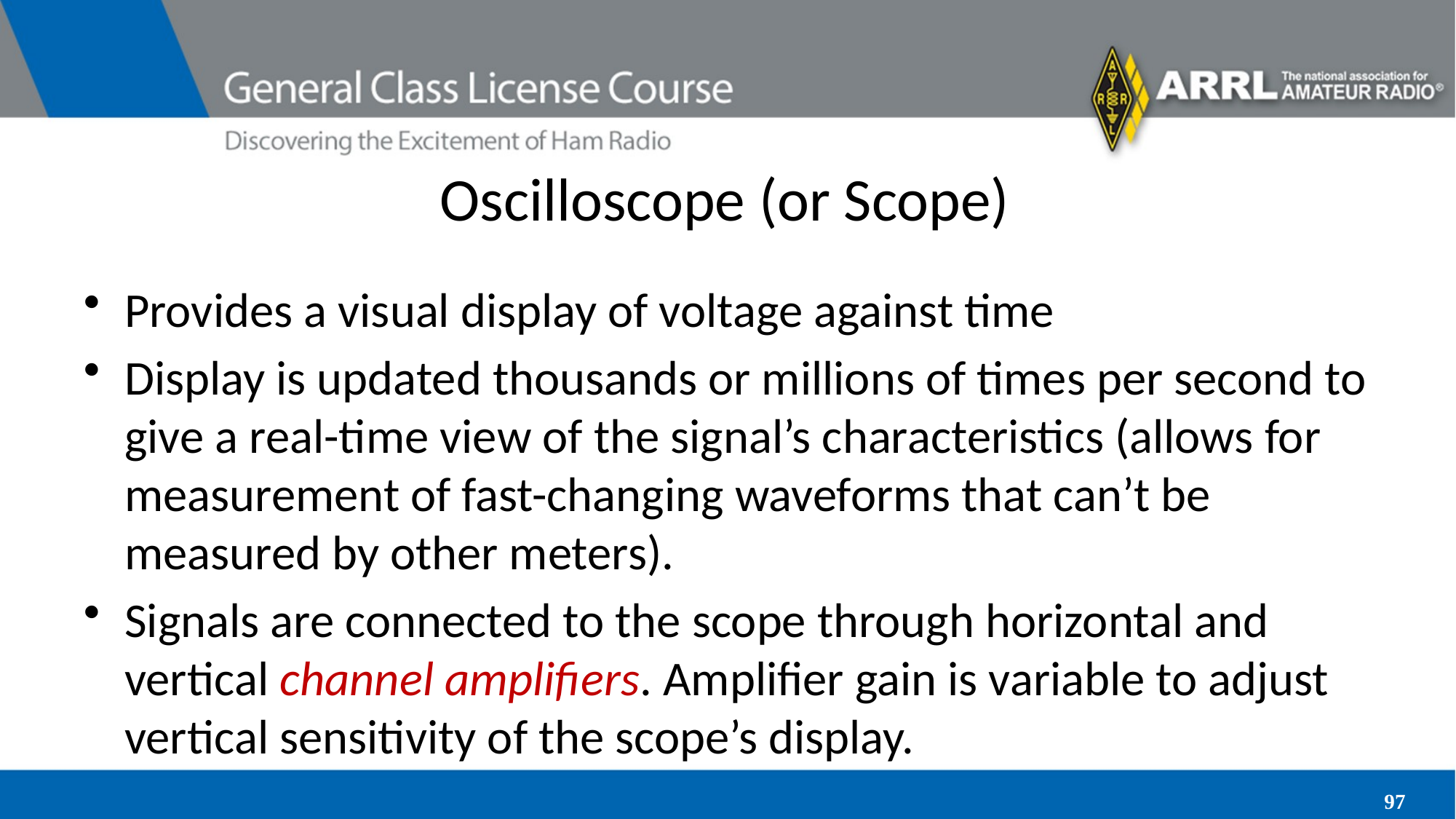

# Oscilloscope (or Scope)
Provides a visual display of voltage against time
Display is updated thousands or millions of times per second to give a real-time view of the signal’s characteristics (allows for measurement of fast-changing waveforms that can’t be measured by other meters).
Signals are connected to the scope through horizontal and vertical channel amplifiers. Amplifier gain is variable to adjust vertical sensitivity of the scope’s display.